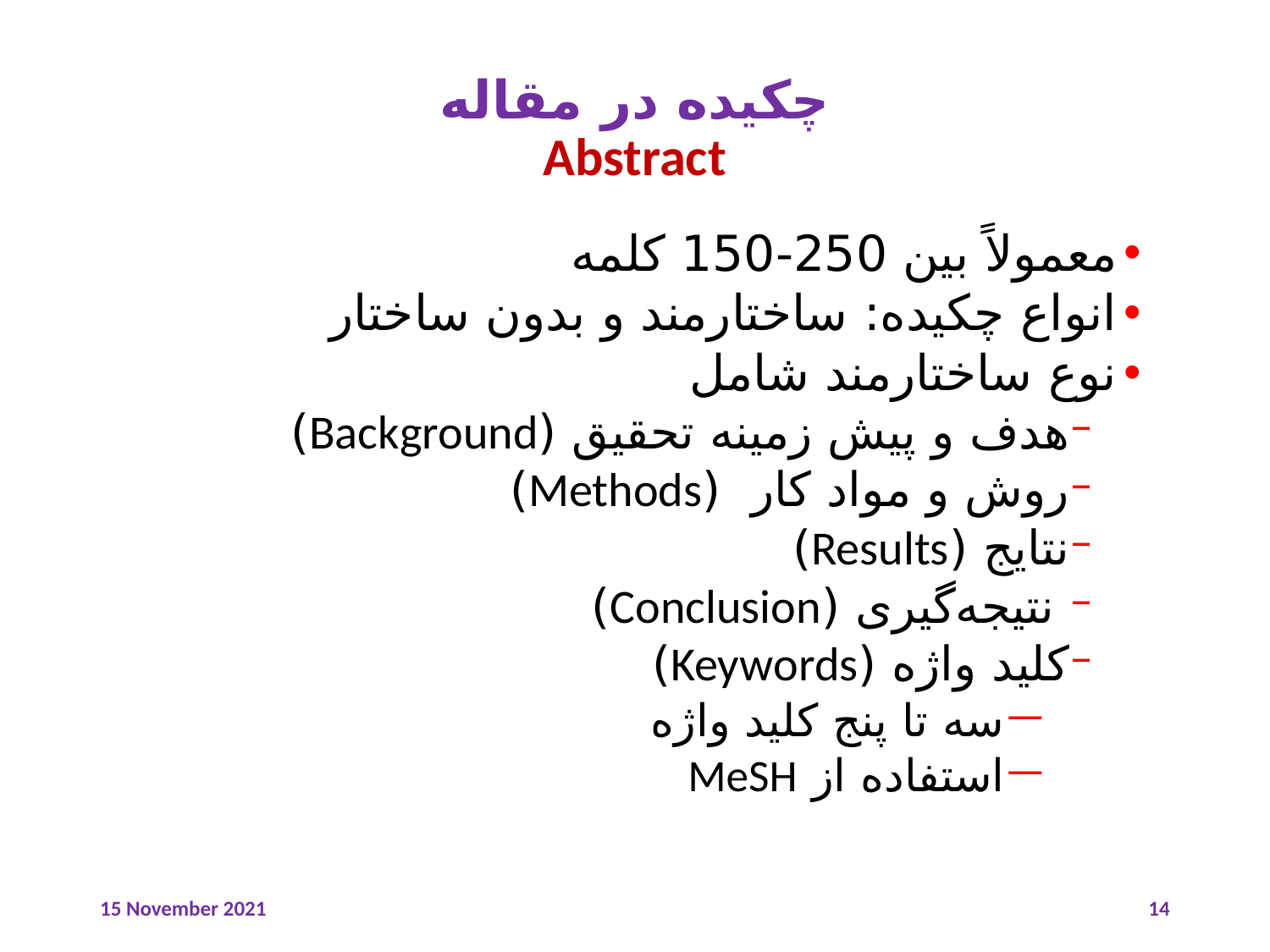

# چکیده در مقاله Abstract
معمولاً بین 250-150 کلمه
انواع چکیده: ساختارمند و بدون ساختار
نوع ساختارمند شامل
هدف و پیش زمینه تحقیق (Background)
روش و مواد کار  (Methods)
نتایج (Results)
 نتیجه‌گیری (Conclusion)
کلید واژه (Keywords)
سه تا پنج کلید واژه
استفاده از MeSH
15 November 2021
salman.khazaei61@gmail.com
14